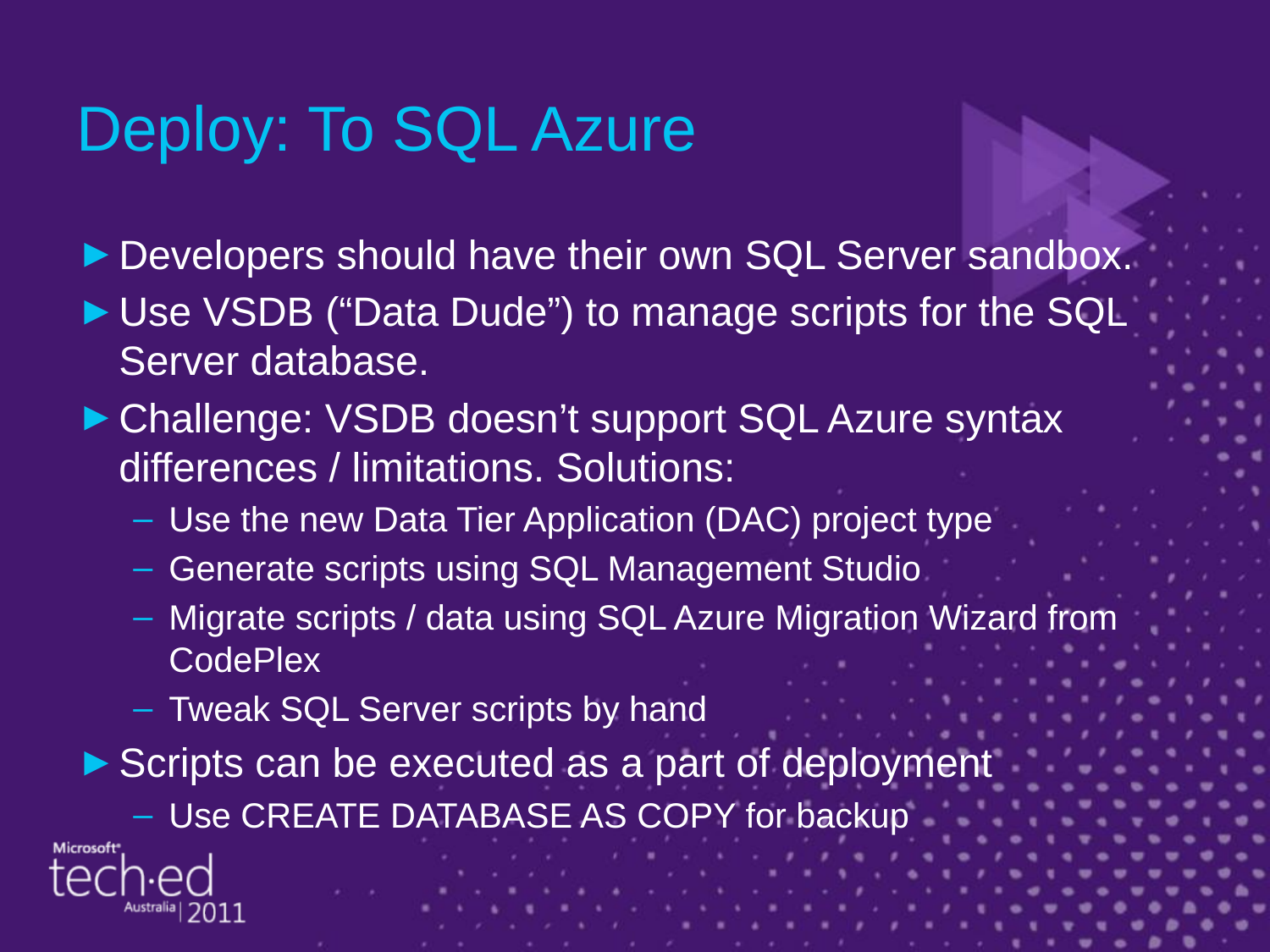

# Deploy: To SQL Azure
Developers should have their own SQL Server sandbox.
Use VSDB (“Data Dude”) to manage scripts for the SQL Server database.
Challenge: VSDB doesn’t support SQL Azure syntax differences / limitations. Solutions:
Use the new Data Tier Application (DAC) project type
Generate scripts using SQL Management Studio
Migrate scripts / data using SQL Azure Migration Wizard from CodePlex
Tweak SQL Server scripts by hand
Scripts can be executed as a part of deployment
Use CREATE DATABASE AS COPY for backup